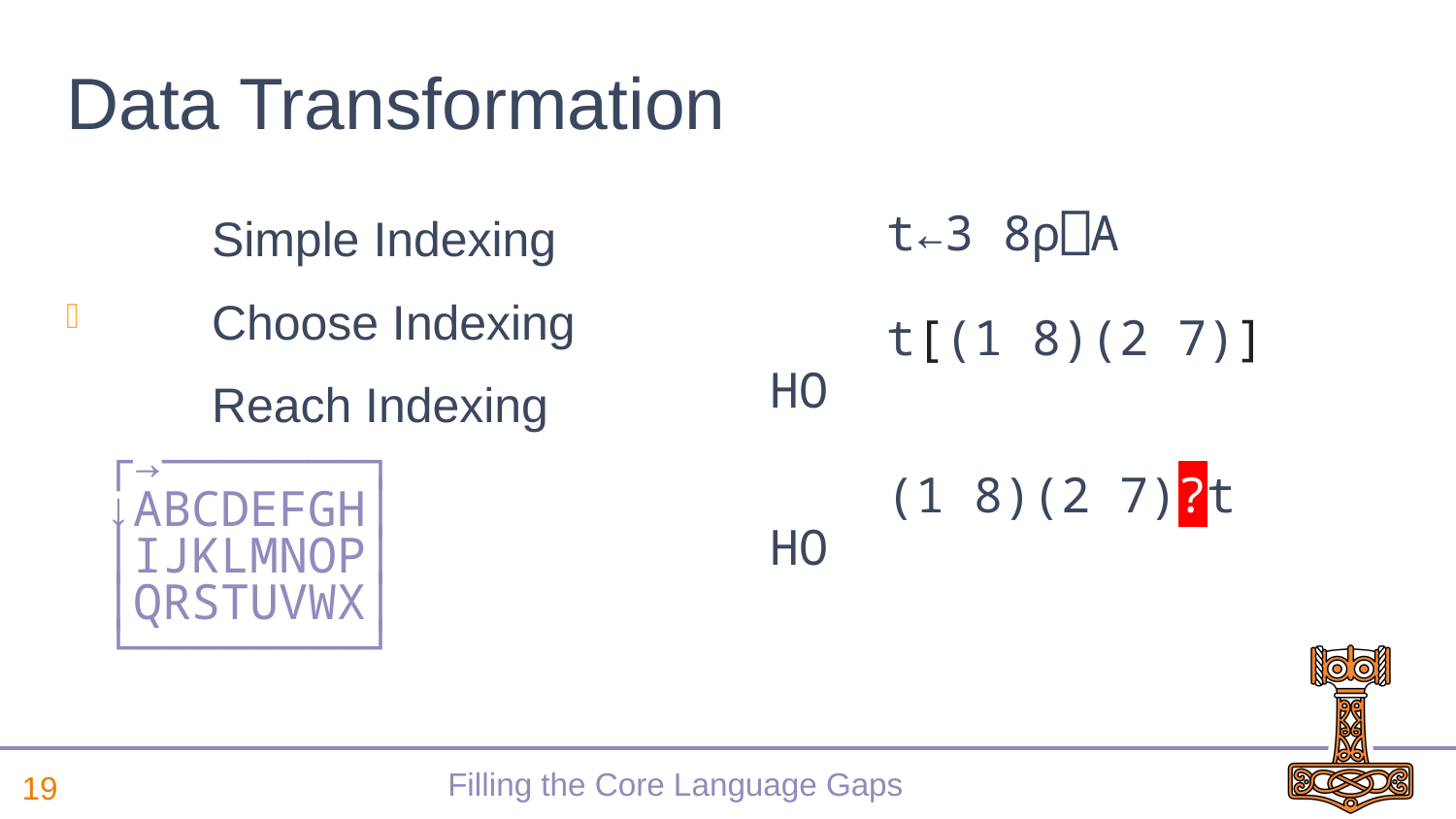

# Data Transformation
	Simple Indexing
	Choose Indexing
	Reach Indexing

    t←3 8⍴⎕A

    t[(1 8)(2 7)]
HO

    (1 8)(2 7)?t
HO

┌→───────┐
↓ABCDEFGH│
│IJKLMNOP│
│QRSTUVWX│
└────────┘